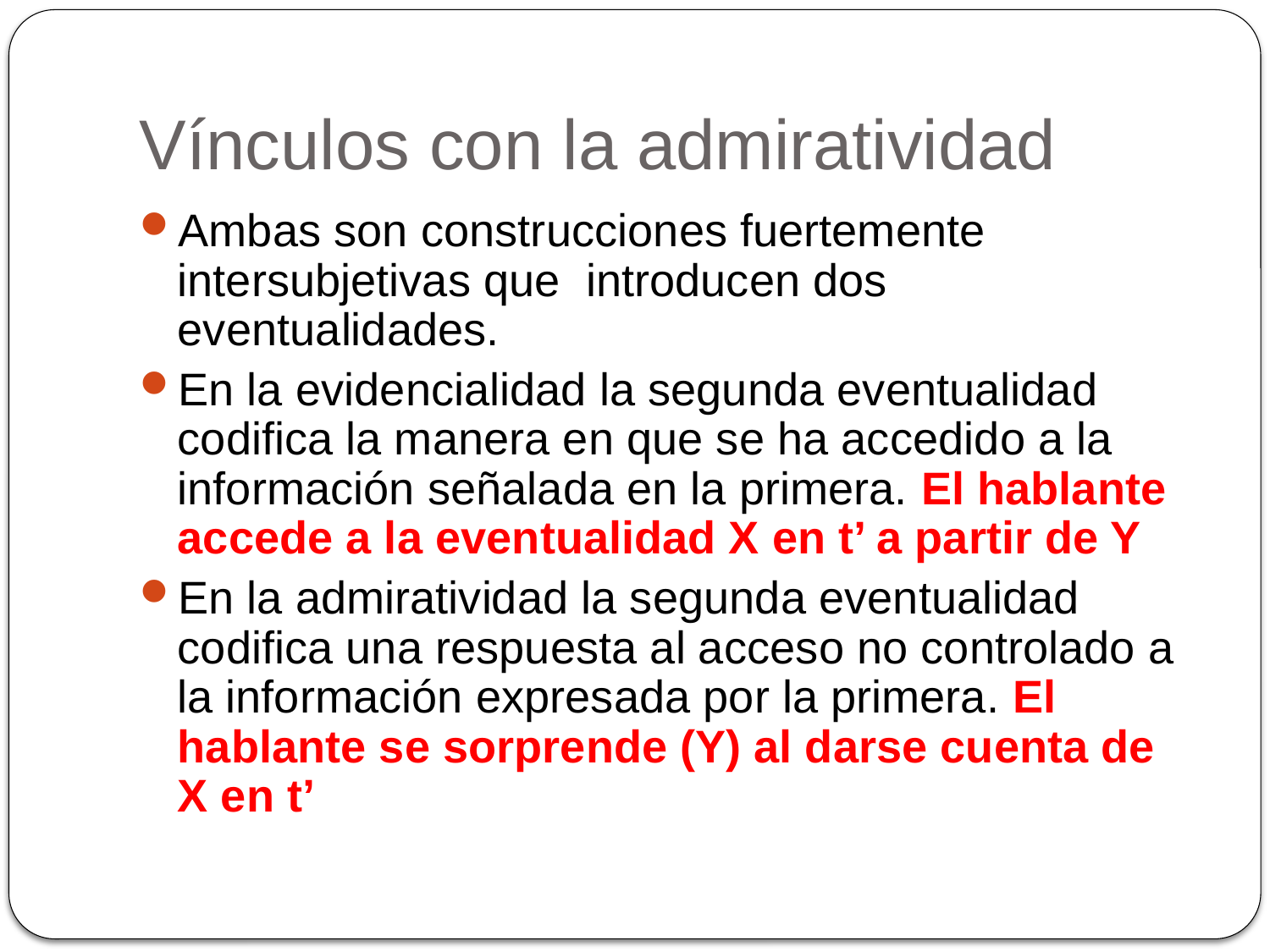

# Vínculos con la admiratividad
Ambas son construcciones fuertemente intersubjetivas que  introducen dos eventualidades.
En la evidencialidad la segunda eventualidad codifica la manera en que se ha accedido a la información señalada en la primera. El hablante accede a la eventualidad X en t’ a partir de Y
En la admiratividad la segunda eventualidad codifica una respuesta al acceso no controlado a la información expresada por la primera. El hablante se sorprende (Y) al darse cuenta de X en t’